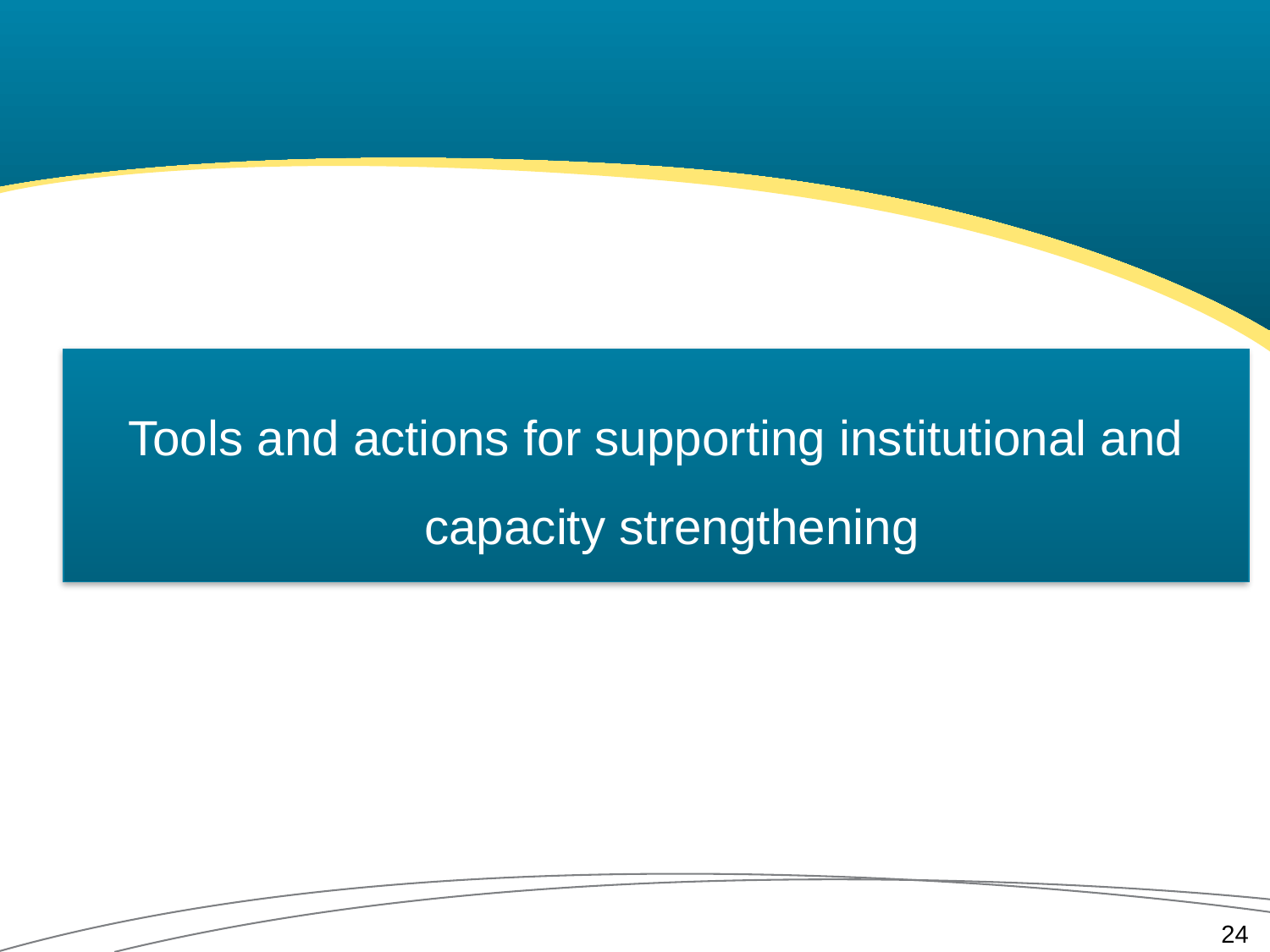

Tools and actions for supporting institutional and capacity strengthening
24